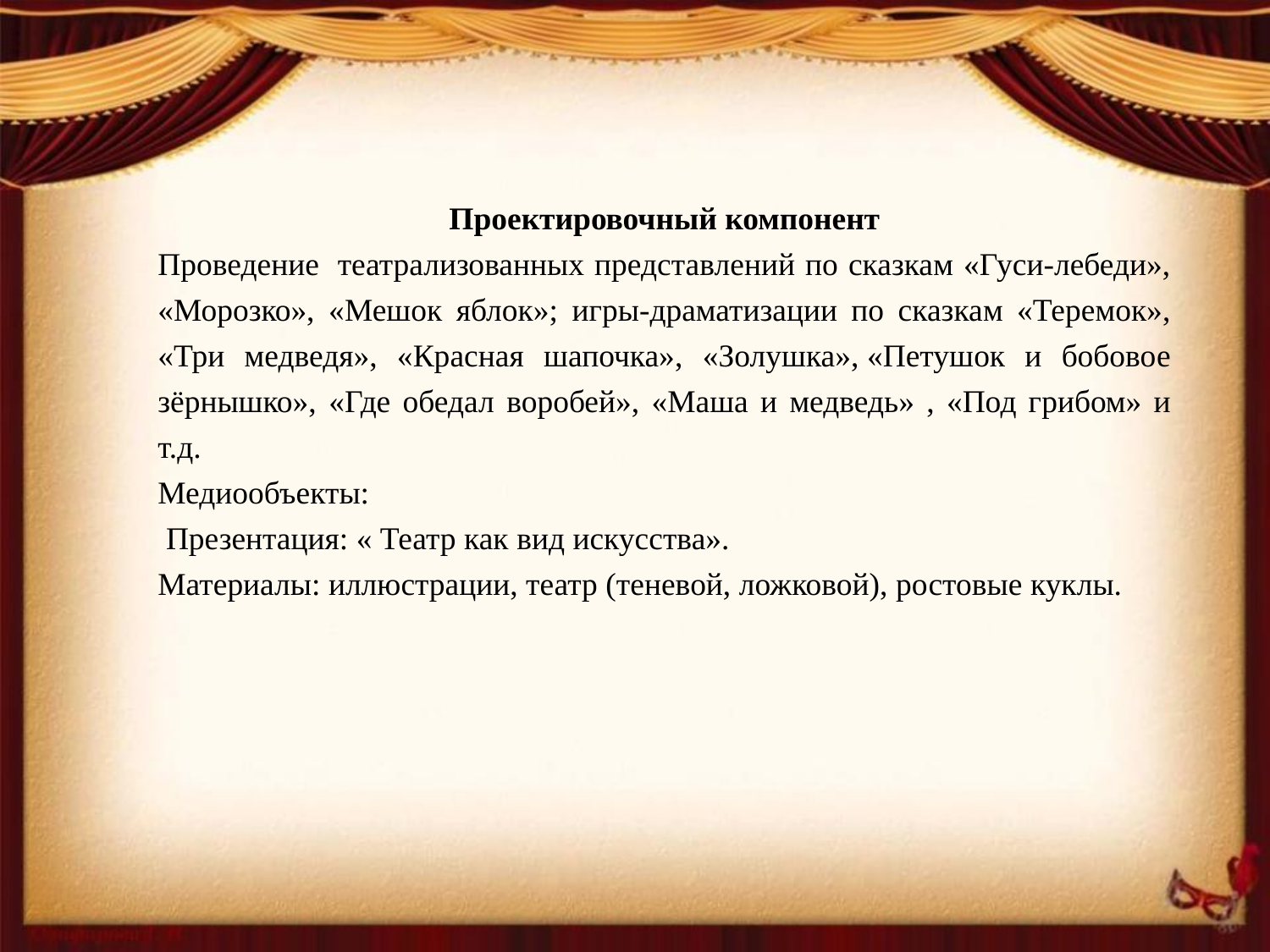

Проектировочный компонент
Проведение  театрализованных представлений по сказкам «Гуси-лебеди», «Морозко», «Мешок яблок»; игры-драматизации по сказкам «Теремок», «Три медведя», «Красная шапочка», «Золушка», «Петушок и бобовое зёрнышко», «Где обедал воробей», «Маша и медведь» , «Под грибом» и т.д.
Медиообъекты:
 Презентация: « Театр как вид искусства».
Материалы: иллюстрации, театр (теневой, ложковой), ростовые куклы.